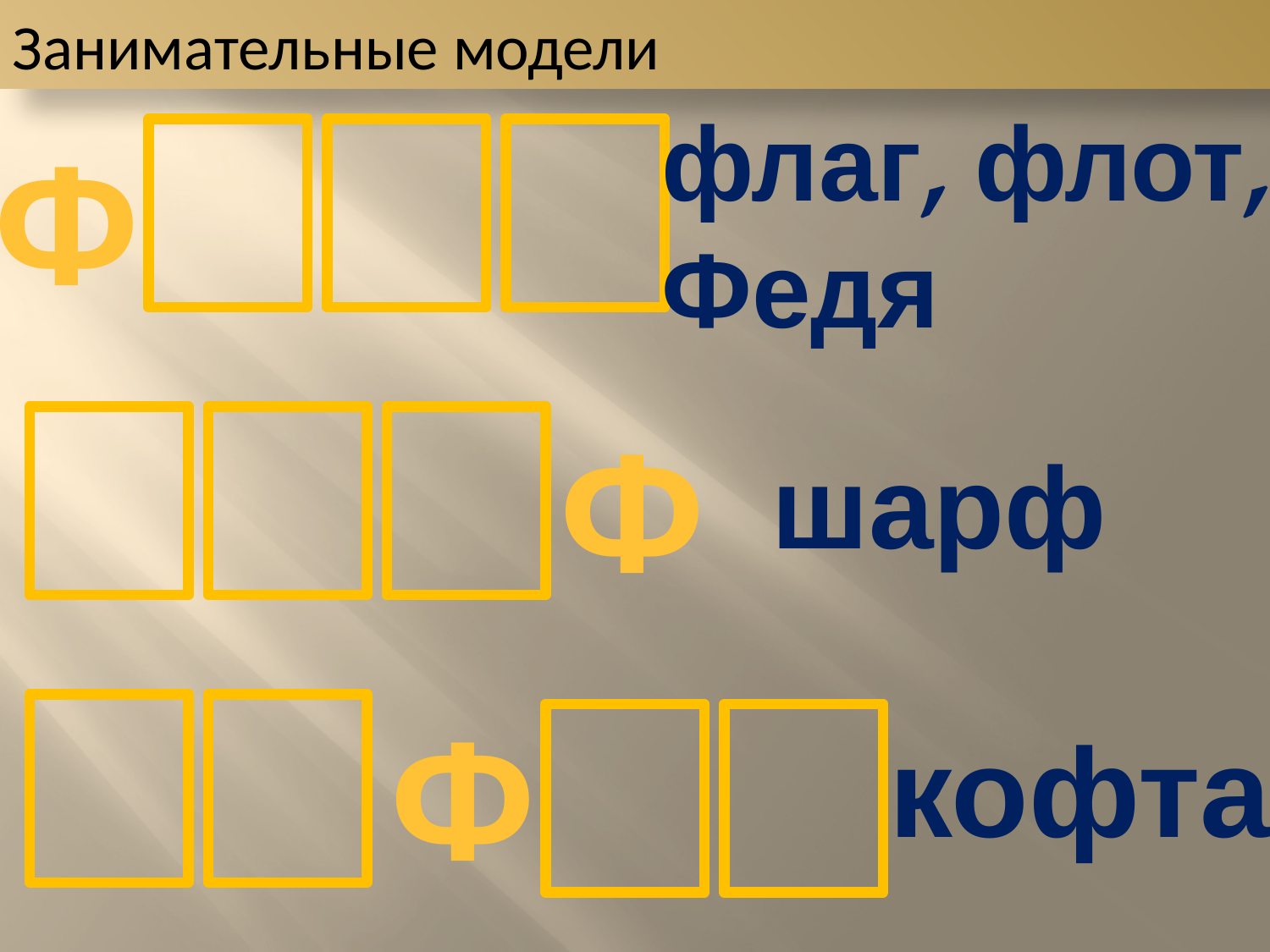

Занимательные модели
флаг, флот,
Федя
ф

ф

шарф
ф

кофта